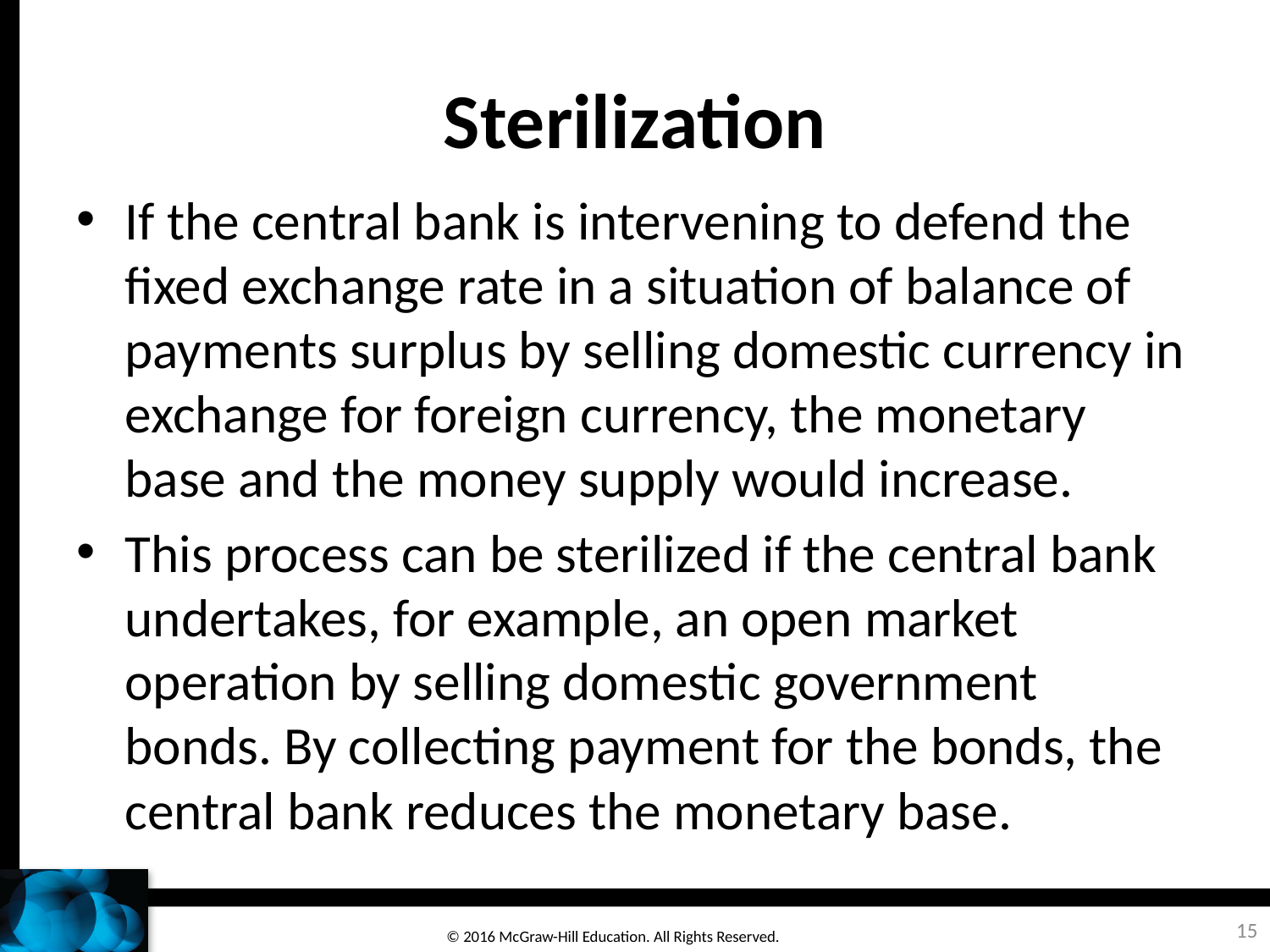

# Sterilization
If the central bank is intervening to defend the fixed exchange rate in a situation of balance of payments surplus by selling domestic currency in exchange for foreign currency, the monetary base and the money supply would increase.
This process can be sterilized if the central bank undertakes, for example, an open market operation by selling domestic government bonds. By collecting payment for the bonds, the central bank reduces the monetary base.
15
© 2016 McGraw-Hill Education. All Rights Reserved.